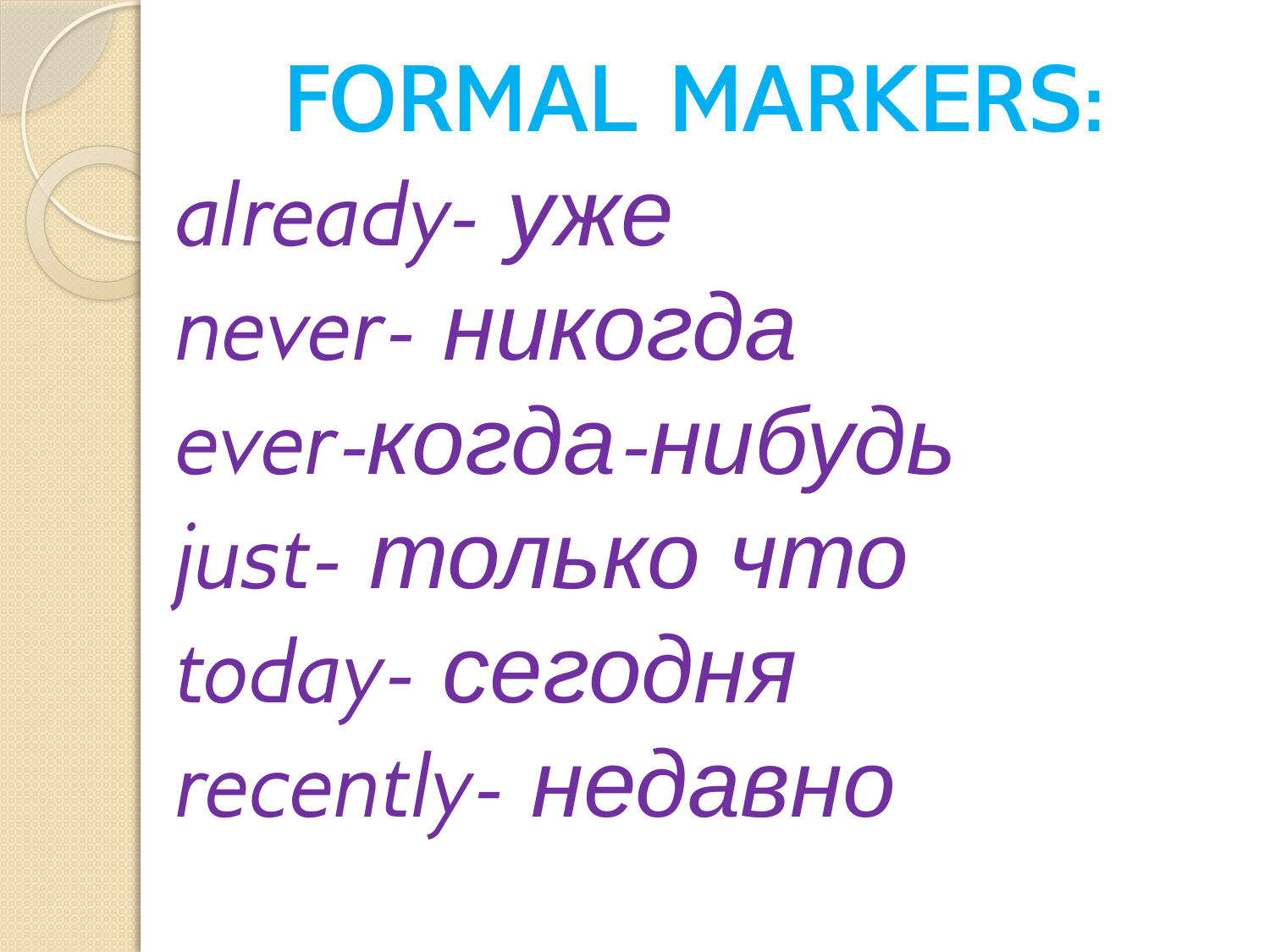

FORMAL MARKERS:
already- уже
never- никогда
ever-когда-нибудь
just- только что
today- сегодня
recently- недавно